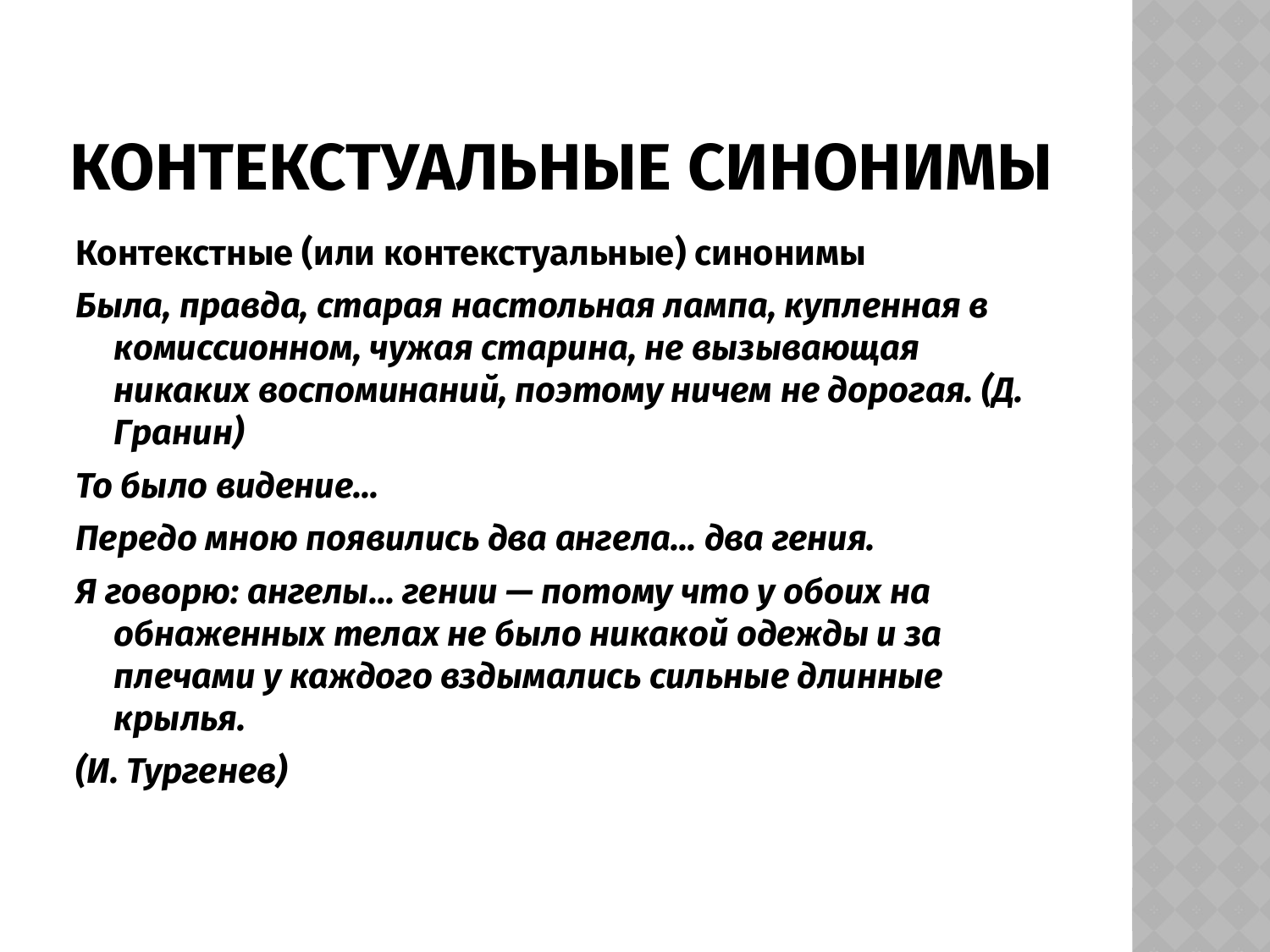

# Контекстуальные синонимы
Контекстные (или контекстуальные) синонимы
Была, правда, старая настольная лампа, купленная в комиссионном, чужая старина, не вызывающая никаких воспоминаний, поэтому ничем не дорогая. (Д. Гранин)
То было видение...
Передо мною появились два ангела... два гения.
Я говорю: ангелы... гении — потому что у обоих на обнаженных телах не было никакой одежды и за плечами у каждого вздымались сильные длинные крылья.
(И. Тургенев)